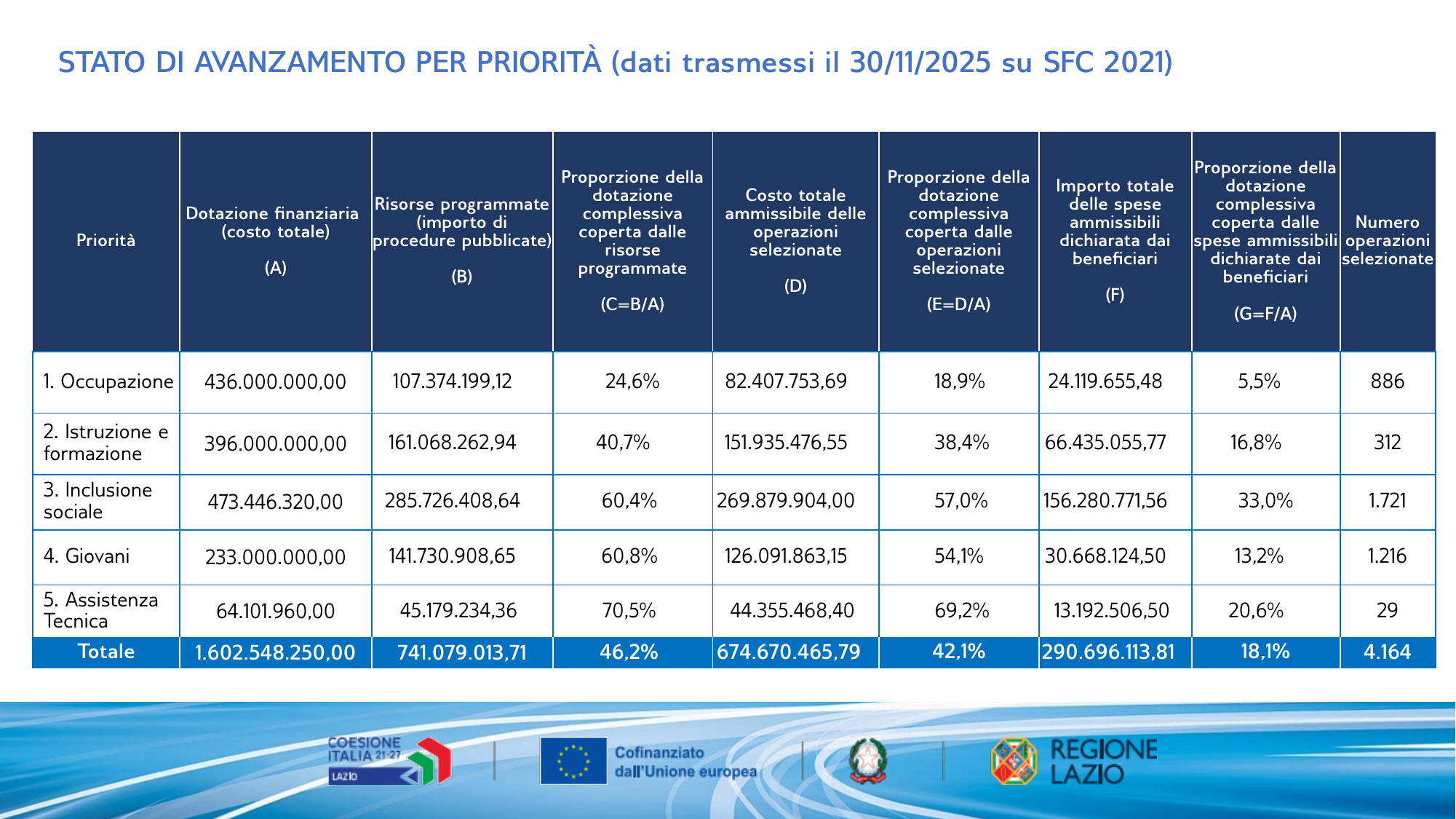

STATO DI AVANZAMENTO PER PRIORITÀ (dati trasmessi il 30/11/2025 su SFC 2021)
| Priorità | Dotazione finanziaria (costo totale) (A) | Risorse programmate (importo di procedure pubblicate) (B) | Proporzione della dotazione complessiva coperta dalle risorse programmate (C=B/A) | Costo totale ammissibile delle operazioni selezionate (D) | Proporzione della dotazione complessiva coperta dalle operazioni selezionate (E=D/A) | Importo totale delle spese ammissibili dichiarata dai beneficiari (F) | Proporzione della dotazione complessiva coperta dalle spese ammissibili dichiarate dai beneficiari (G=F/A) | Numero operazioni selezionate |
| --- | --- | --- | --- | --- | --- | --- | --- | --- |
| 1. Occupazione | 436.000.000,00 | 107.374.199,12 | 24,6% | 82.407.753,69 | 18,9% | 24.119.655,48 | 5,5% | 886 |
| 2. Istruzione e formazione | 396.000.000,00 | 161.068.262,94 | 40,7% | 151.935.476,55 | 38,4% | 66.435.055,77 | 16,8% | 312 |
| 3. Inclusione sociale | 473.446.320,00 | 285.726.408,64 | 60,4% | 269.879.904,00 | 57,0% | 156.280.771,56 | 33,0% | 1.721 |
| 4. Giovani | 233.000.000,00 | 141.730.908,65 | 60,8% | 126.091.863,15 | 54,1% | 30.668.124,50 | 13,2% | 1.216 |
| 5. Assistenza Tecnica | 64.101.960,00 | 45.179.234,36 | 70,5% | 44.355.468,40 | 69,2% | 13.192.506,50 | 20,6% | 29 |
| Totale | 1.602.548.250,00 | 741.079.013,71 | 46,2% | 674.670.465,79 | 42,1% | 290.696.113,81 | 18,1% | 4.164 |